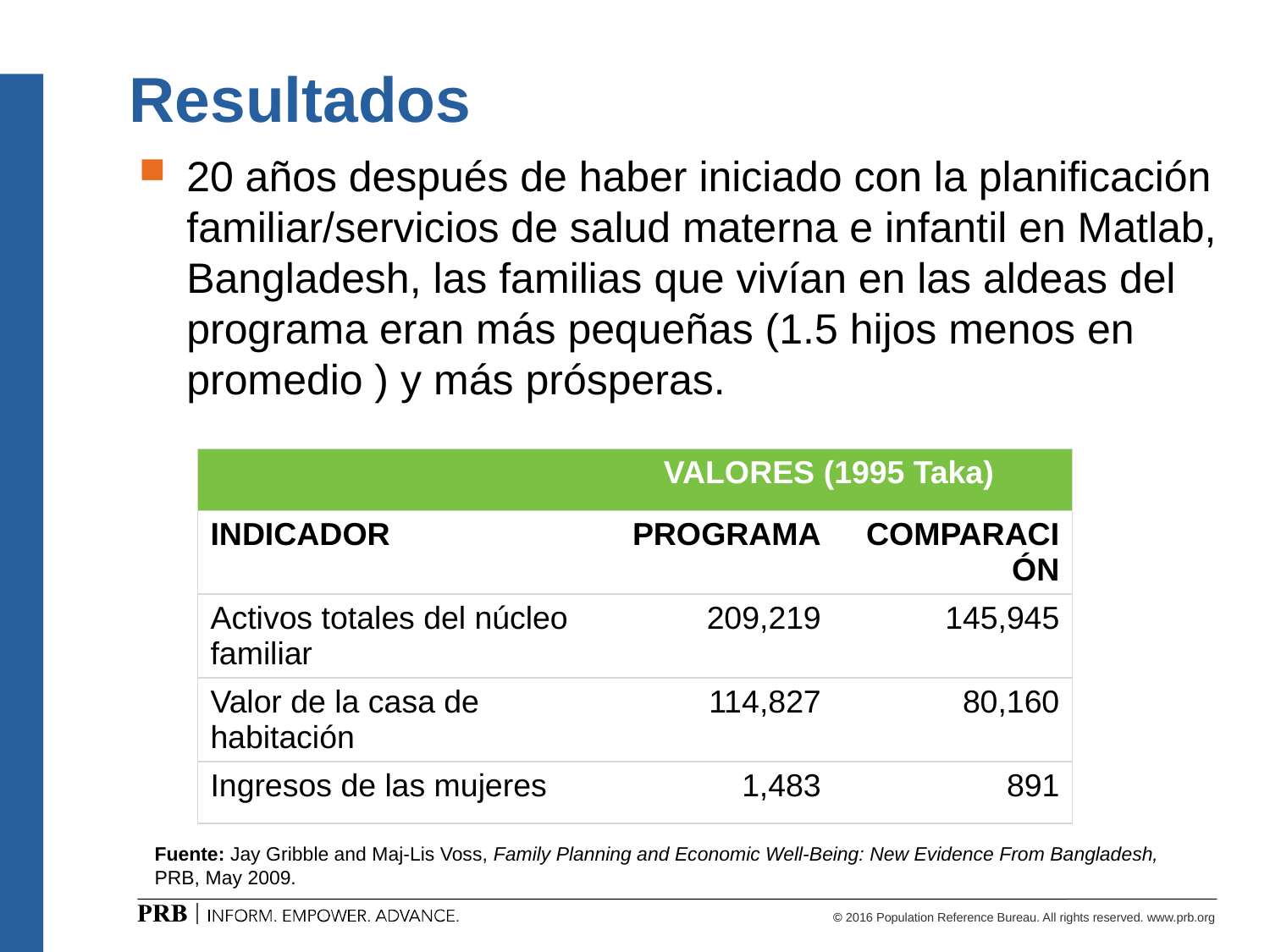

# Resultados
20 años después de haber iniciado con la planificación familiar/servicios de salud materna e infantil en Matlab, Bangladesh, las familias que vivían en las aldeas del programa eran más pequeñas (1.5 hijos menos en promedio ) y más prósperas.
|  | Valores (1995 Taka) |  |
| --- | --- | --- |
| Indicador | Programa | Comparación |
| Activos totales del núcleo familiar | 209,219 | 145,945 |
| Valor de la casa de habitación | 114,827 | 80,160 |
| Ingresos de las mujeres | 1,483 | 891 |
Fuente: Jay Gribble and Maj-Lis Voss, Family Planning and Economic Well-Being: New Evidence From Bangladesh, PRB, May 2009.